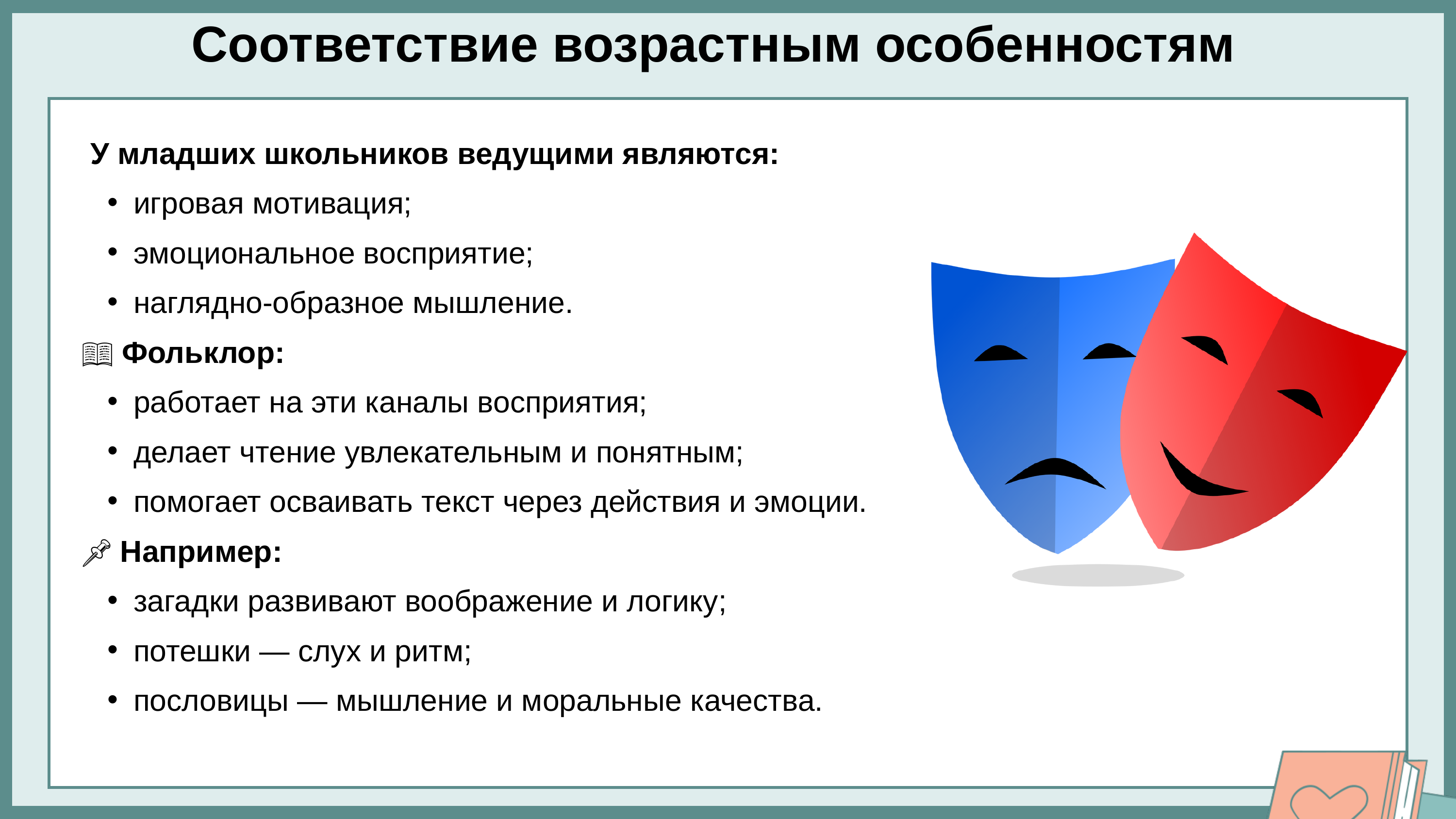

Соответствие возрастным особенностям

 У младших школьников ведущими являются:
игровая мотивация;
эмоциональное восприятие;
наглядно-образное мышление.
📖 Фольклор:
работает на эти каналы восприятия;
делает чтение увлекательным и понятным;
помогает осваивать текст через действия и эмоции.
📌 Например:
загадки развивают воображение и логику;
потешки — слух и ритм;
пословицы — мышление и моральные качества.